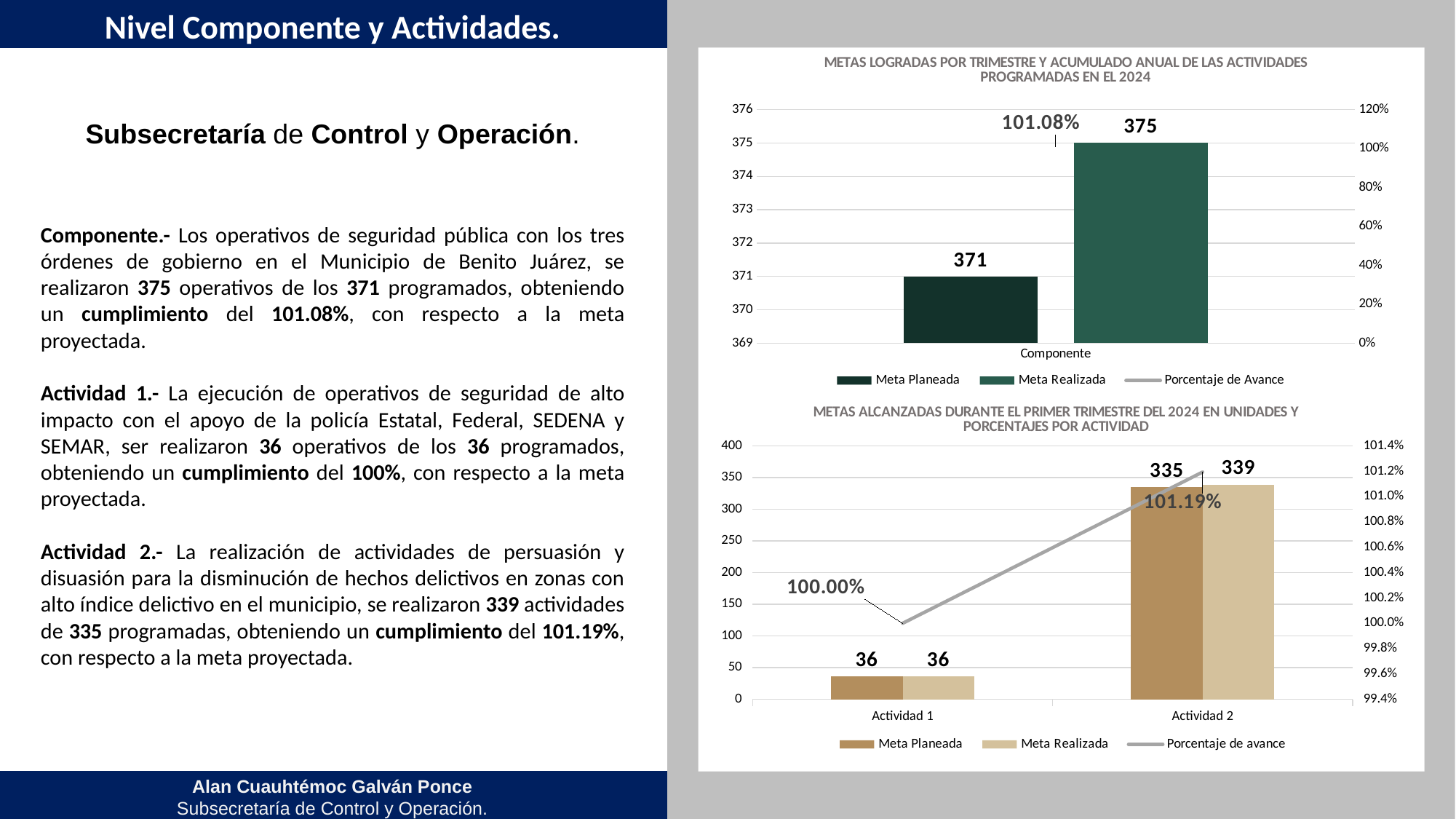

Nivel Componente y Actividades.

### Chart: METAS LOGRADAS POR TRIMESTRE Y ACUMULADO ANUAL DE LAS ACTIVIDADES PROGRAMADAS EN EL 2024

| Category | Meta Planeada | Meta Realizada |  |
|---|---|---|---|
| Componente | 371.0 | 375.0 | 1.0107816711590296 |
Subsecretaría de Control y Operación.
Componente.- Los operativos de seguridad pública con los tres órdenes de gobierno en el Municipio de Benito Juárez, se realizaron 375 operativos de los 371 programados, obteniendo un cumplimiento del 101.08%, con respecto a la meta proyectada.

Actividad 1.- La ejecución de operativos de seguridad de alto impacto con el apoyo de la policía Estatal, Federal, SEDENA y SEMAR, ser realizaron 36 operativos de los 36 programados, obteniendo un cumplimiento del 100%, con respecto a la meta proyectada.

Actividad 2.- La realización de actividades de persuasión y disuasión para la disminución de hechos delictivos en zonas con alto índice delictivo en el municipio, se realizaron 339 actividades de 335 programadas, obteniendo un cumplimiento del 101.19%, con respecto a la meta proyectada.

### Chart: METAS ALCANZADAS DURANTE EL PRIMER TRIMESTRE DEL 2024 EN UNIDADES Y PORCENTAJES POR ACTIVIDAD

| Category | Meta Planeada | Meta Realizada |  |
|---|---|---|---|
| Actividad 1 | 36.0 | 36.0 | 1.0 |
| Actividad 2 | 335.0 | 339.0 | 1.0119402985074626 |
Alan Cuauhtémoc Galván Ponce
Subsecretaría de Control y Operación.